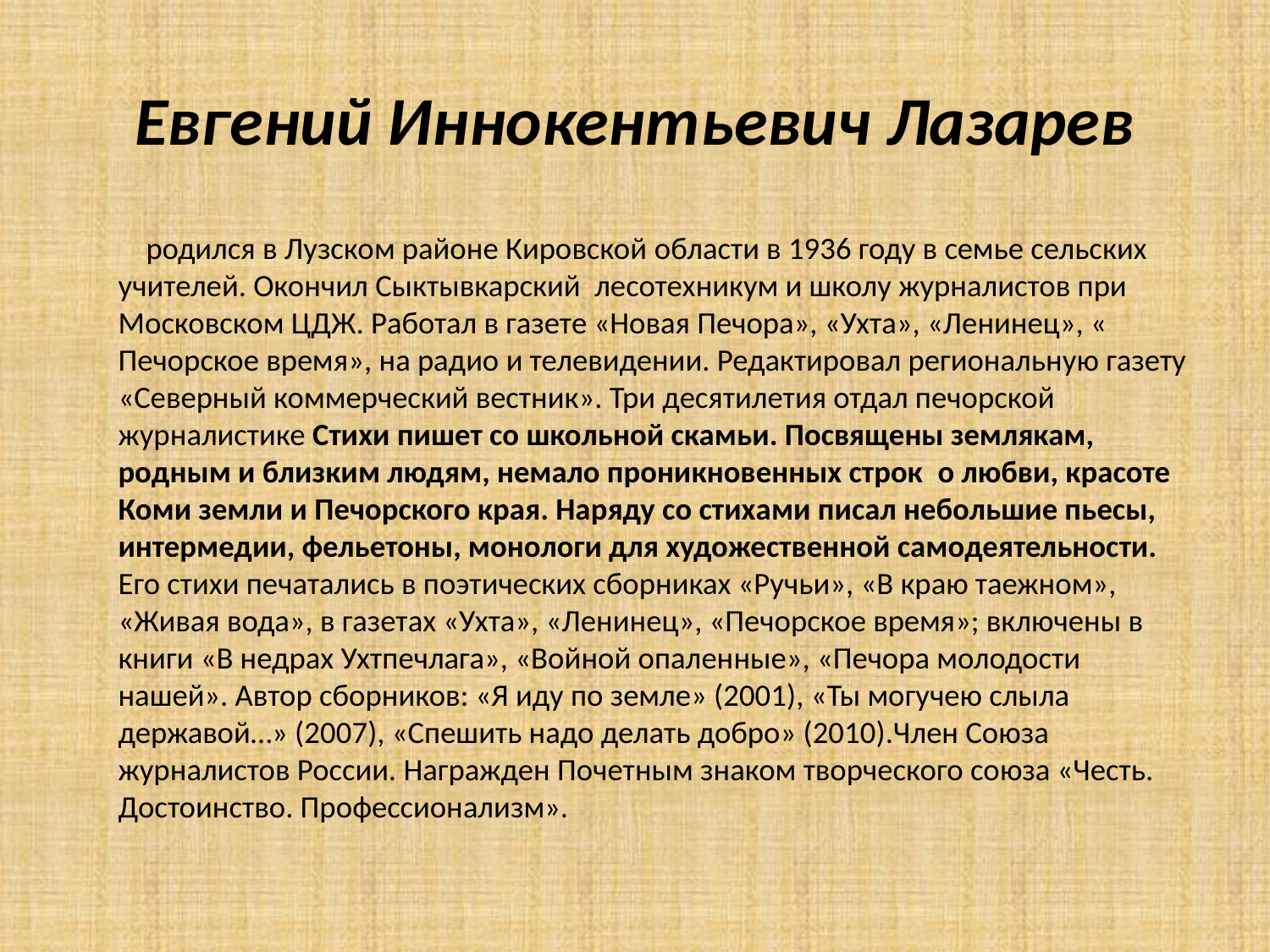

# Евгений Иннокентьевич Лазарев
          родился в Лузском районе Кировской области в 1936 году в семье сельских учителей. Окончил Сыктывкарский  лесотехникум и школу журналистов при Московском ЦДЖ. Работал в газете «Новая Печора», «Ухта», «Ленинец», « Печорское время», на радио и телевидении. Редактировал региональную газету «Северный коммерческий вестник». Три десятилетия отдал печорской журналистике Стихи пишет со школьной скамьи. Посвящены землякам, родным и близким людям, немало проникновенных строк  о любви, красоте Коми земли и Печорского края. Наряду со стихами писал небольшие пьесы, интермедии, фельетоны, монологи для художественной самодеятельности. Его стихи печатались в поэтических сборниках «Ручьи», «В краю таежном», «Живая вода», в газетах «Ухта», «Ленинец», «Печорское время»; включены в книги «В недрах Ухтпечлага», «Войной опаленные», «Печора молодости нашей». Автор сборников: «Я иду по земле» (2001), «Ты могучею слыла державой…» (2007), «Спешить надо делать добро» (2010).Член Союза журналистов России. Награжден Почетным знаком творческого союза «Честь. Достоинство. Профессионализм».